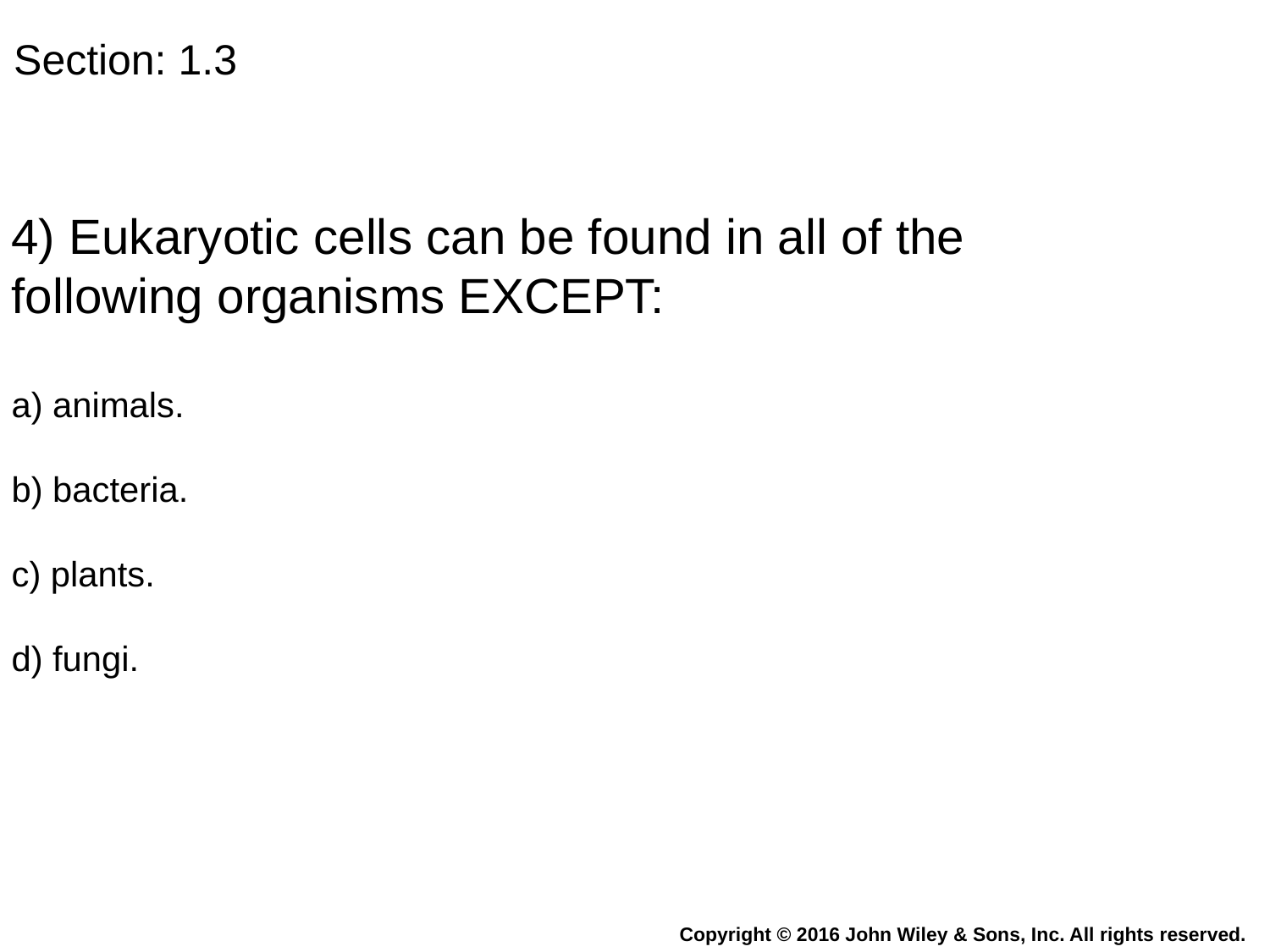

Section: 1.3

4) Eukaryotic cells can be found in all of the following organisms EXCEPT:

a) animals.

b) bacteria.

c) plants.

d) fungi.
Copyright © 2016 John Wiley & Sons, Inc. All rights reserved.